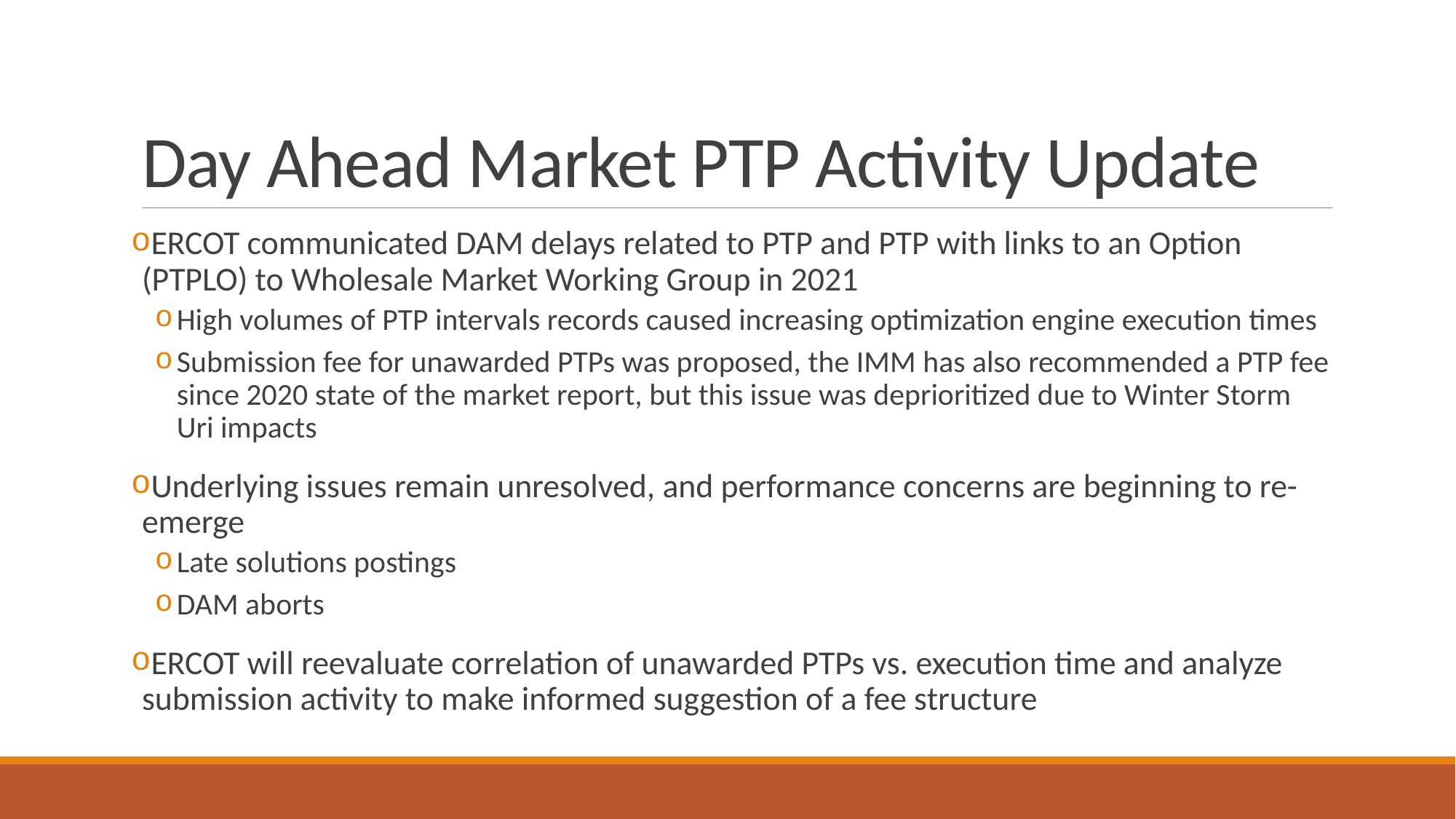

# Day Ahead Market PTP Activity Update
ERCOT communicated DAM delays related to PTP and PTP with links to an Option (PTPLO) to Wholesale Market Working Group in 2021
High volumes of PTP intervals records caused increasing optimization engine execution times
Submission fee for unawarded PTPs was proposed, the IMM has also recommended a PTP fee since 2020 state of the market report, but this issue was deprioritized due to Winter Storm Uri impacts
Underlying issues remain unresolved, and performance concerns are beginning to re-emerge
Late solutions postings
DAM aborts
ERCOT will reevaluate correlation of unawarded PTPs vs. execution time and analyze submission activity to make informed suggestion of a fee structure